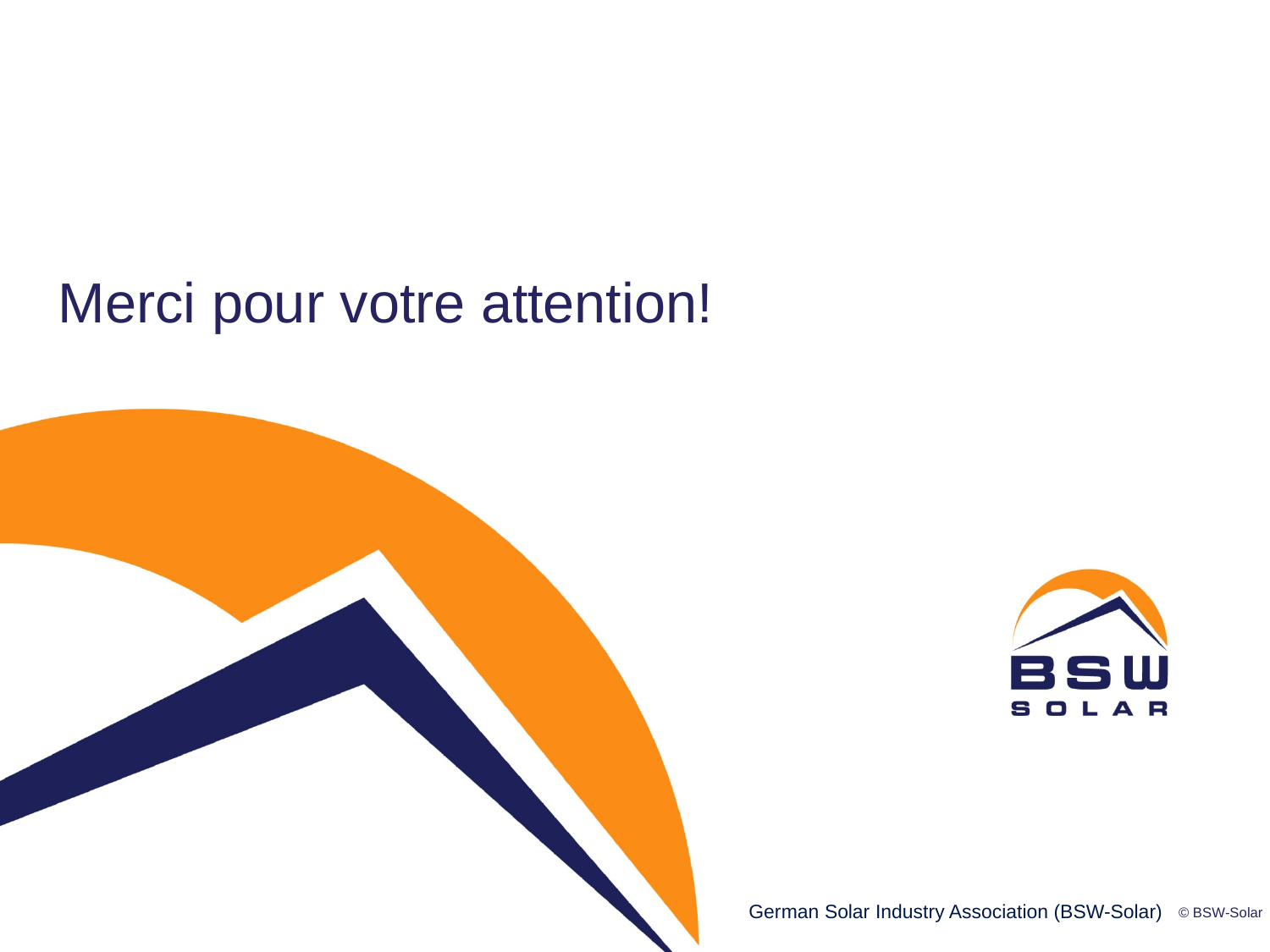

# Merci pour votre attention!
30
© BSW-Solar